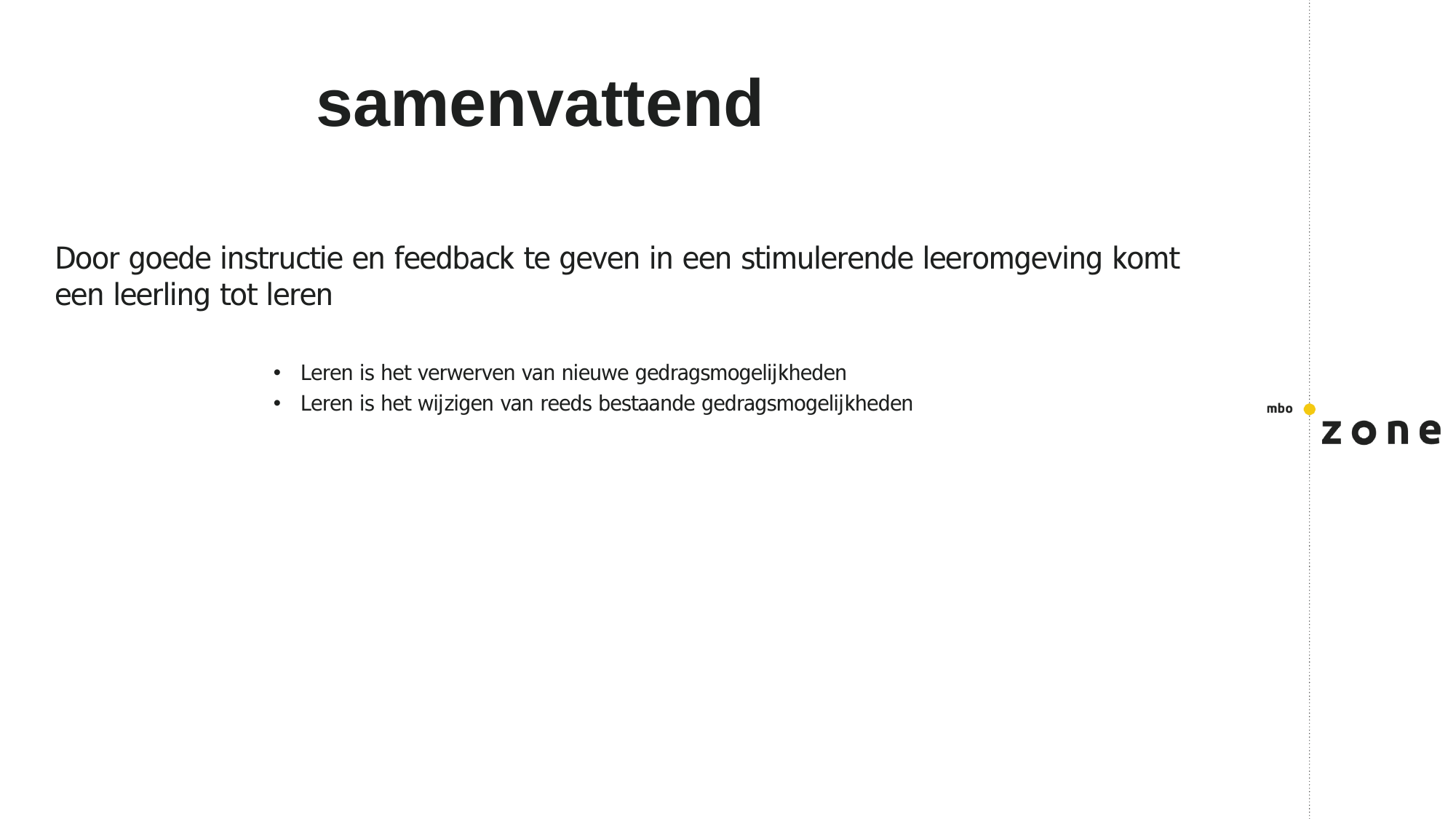

# samenvattend
Door goede instructie en feedback te geven in een stimulerende leeromgeving komt een leerling tot leren

Leren is het verwerven van nieuwe gedragsmogelijkheden
Leren is het wijzigen van reeds bestaande gedragsmogelijkheden